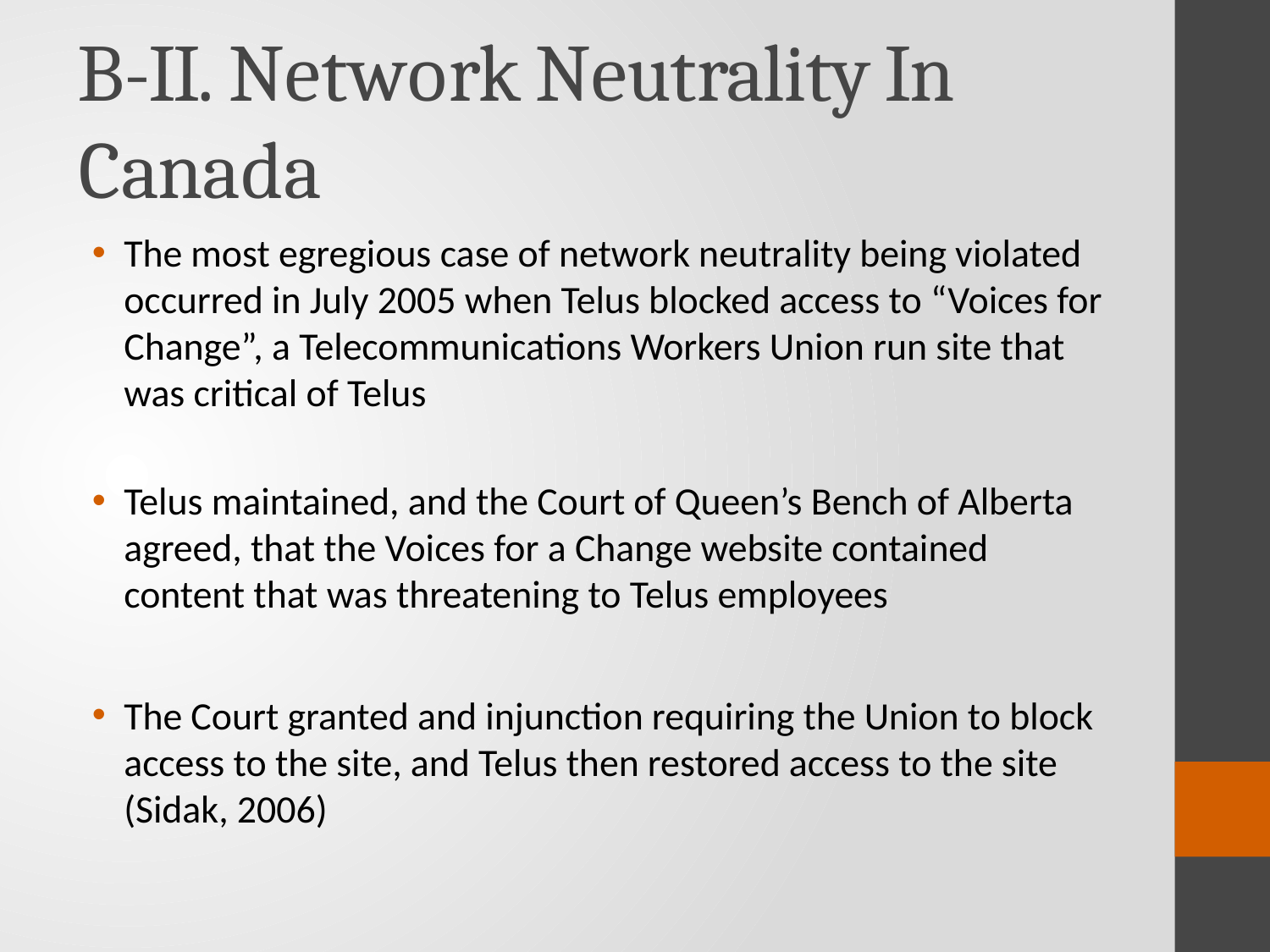

# B-II. Network Neutrality In Canada
The most egregious case of network neutrality being violated occurred in July 2005 when Telus blocked access to “Voices for Change”, a Telecommunications Workers Union run site that was critical of Telus

Telus maintained, and the Court of Queen’s Bench of Alberta agreed, that the Voices for a Change website contained content that was threatening to Telus employees

The Court granted and injunction requiring the Union to block access to the site, and Telus then restored access to the site (Sidak, 2006)